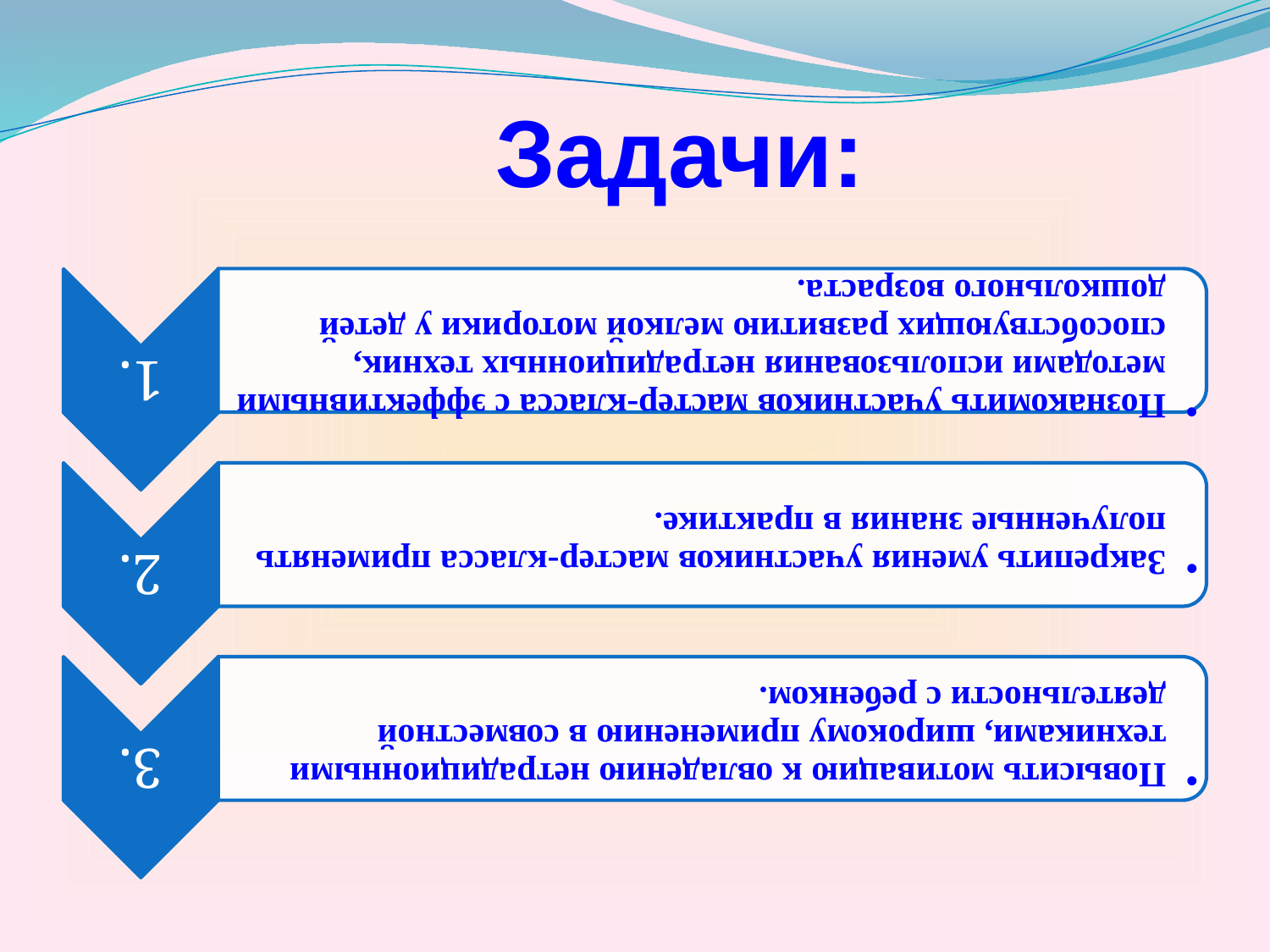

Задачи:
1.
Познакомить участников мастер-класса с эффективными методами использования нетрадиционных техник, способствующих развитию мелкой моторики у детей дошкольного возраста.
2.
Закрепить умения участников мастер-класса применять полученные знания в практике.
3.
Повысить мотивацию к овладению нетрадиционными техниками, широкому применению в совместной деятельности с ребенком.